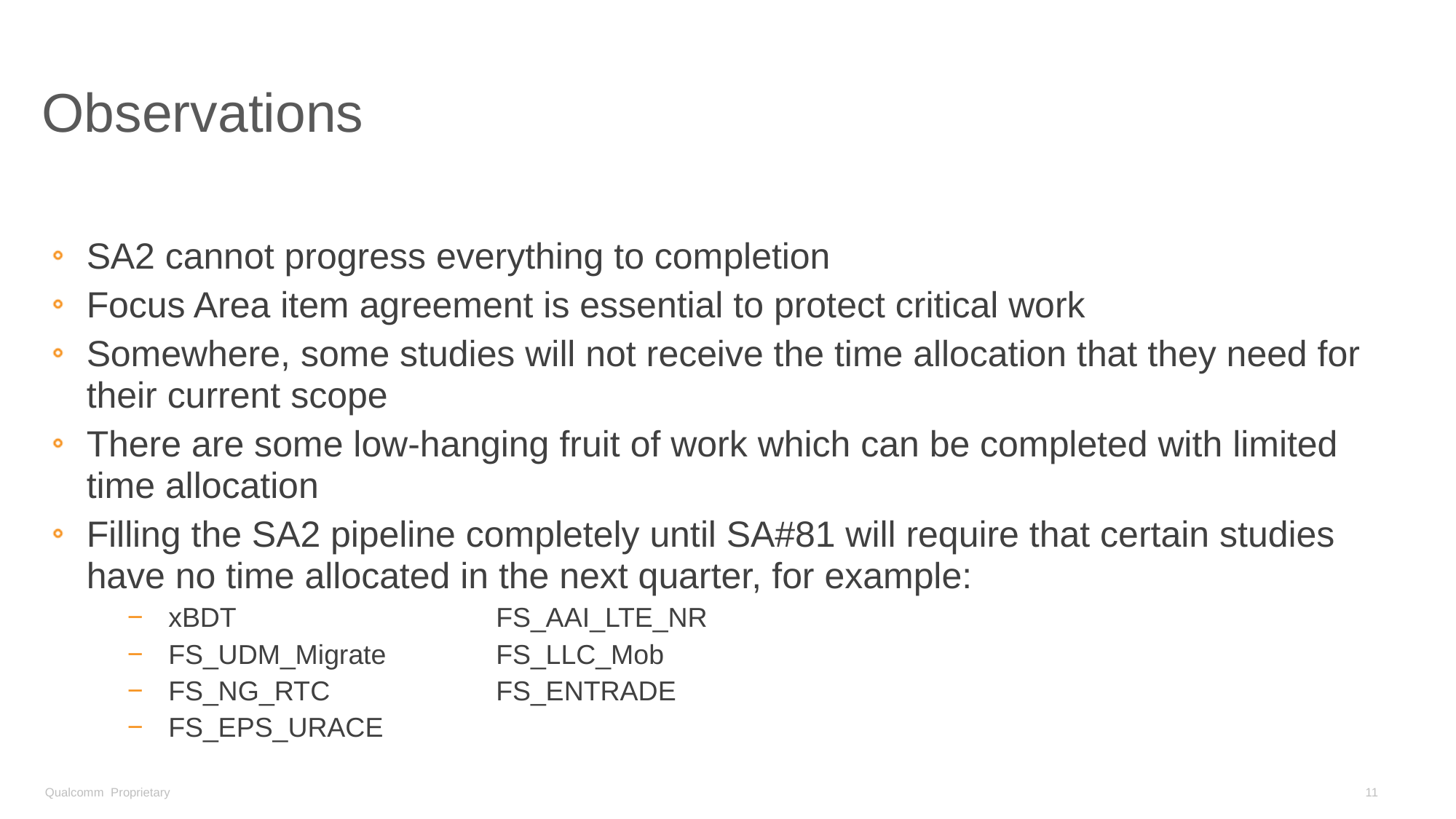

# Observations
SA2 cannot progress everything to completion
Focus Area item agreement is essential to protect critical work
Somewhere, some studies will not receive the time allocation that they need for their current scope
There are some low-hanging fruit of work which can be completed with limited time allocation
Filling the SA2 pipeline completely until SA#81 will require that certain studies have no time allocated in the next quarter, for example:
xBDT			FS_AAI_LTE_NR
FS_UDM_Migrate		FS_LLC_Mob
FS_NG_RTC		FS_ENTRADE
FS_EPS_URACE